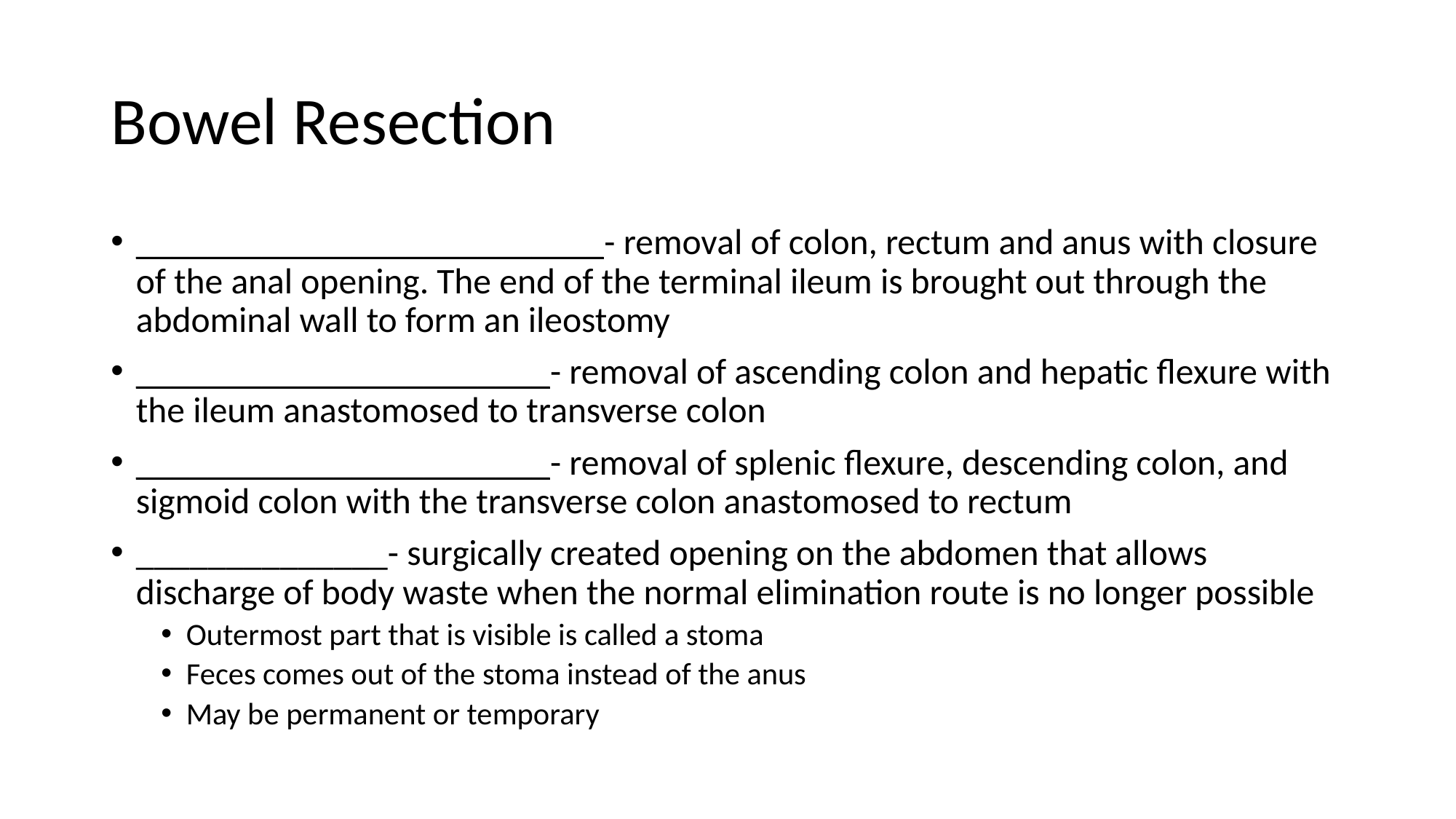

# Bowel Resection
__________________________- removal of colon, rectum and anus with closure of the anal opening. The end of the terminal ileum is brought out through the abdominal wall to form an ileostomy
_______________________- removal of ascending colon and hepatic flexure with the ileum anastomosed to transverse colon
_______________________- removal of splenic flexure, descending colon, and sigmoid colon with the transverse colon anastomosed to rectum
______________- surgically created opening on the abdomen that allows discharge of body waste when the normal elimination route is no longer possible
Outermost part that is visible is called a stoma
Feces comes out of the stoma instead of the anus
May be permanent or temporary